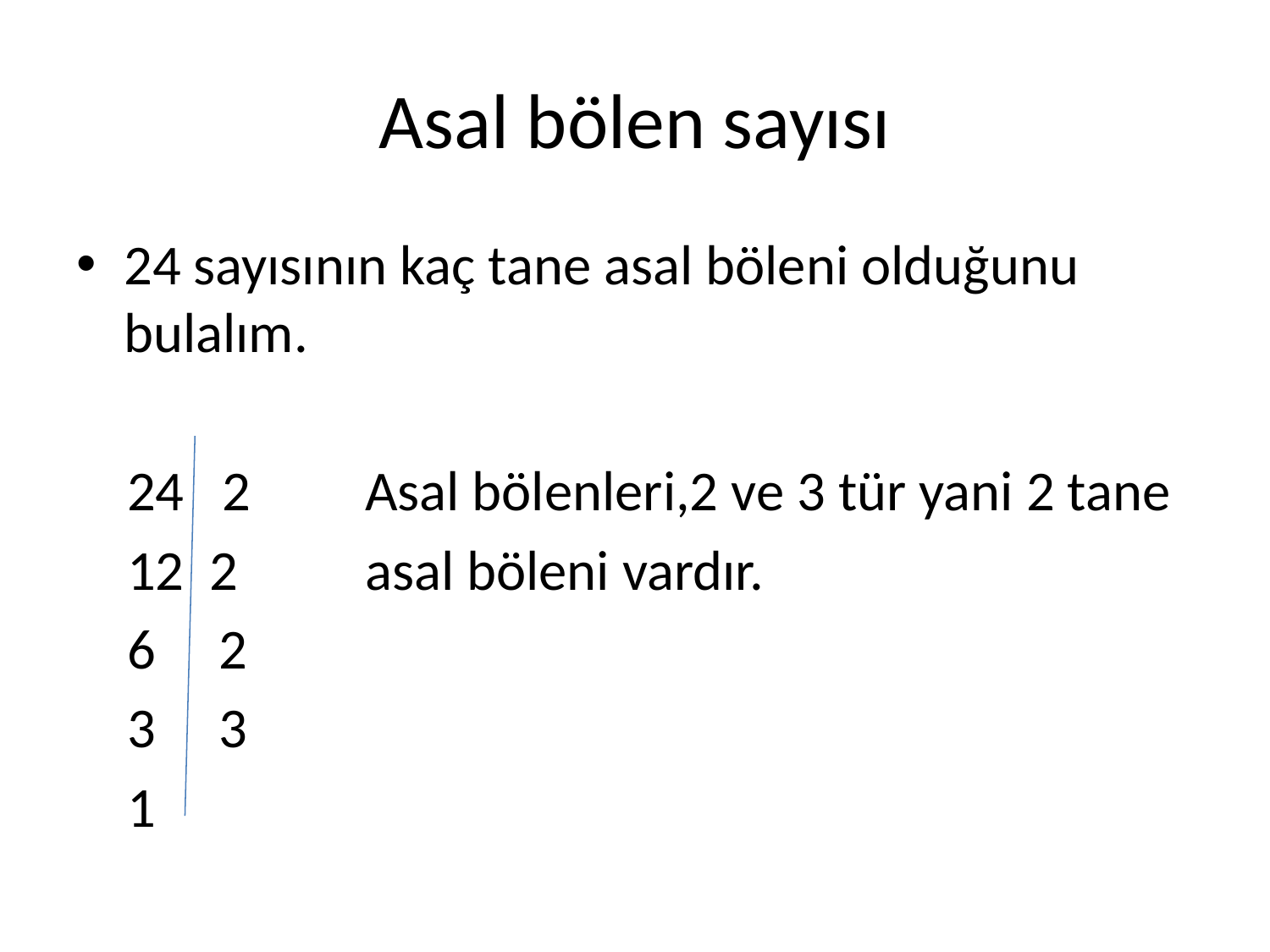

# Asal bölen sayısı
24 sayısının kaç tane asal böleni olduğunu bulalım.

    24   2         Asal bölenleri,2 ve 3 tür yani 2 tane
    12  2          asal böleni vardır.
    6     2
    3     3
    1